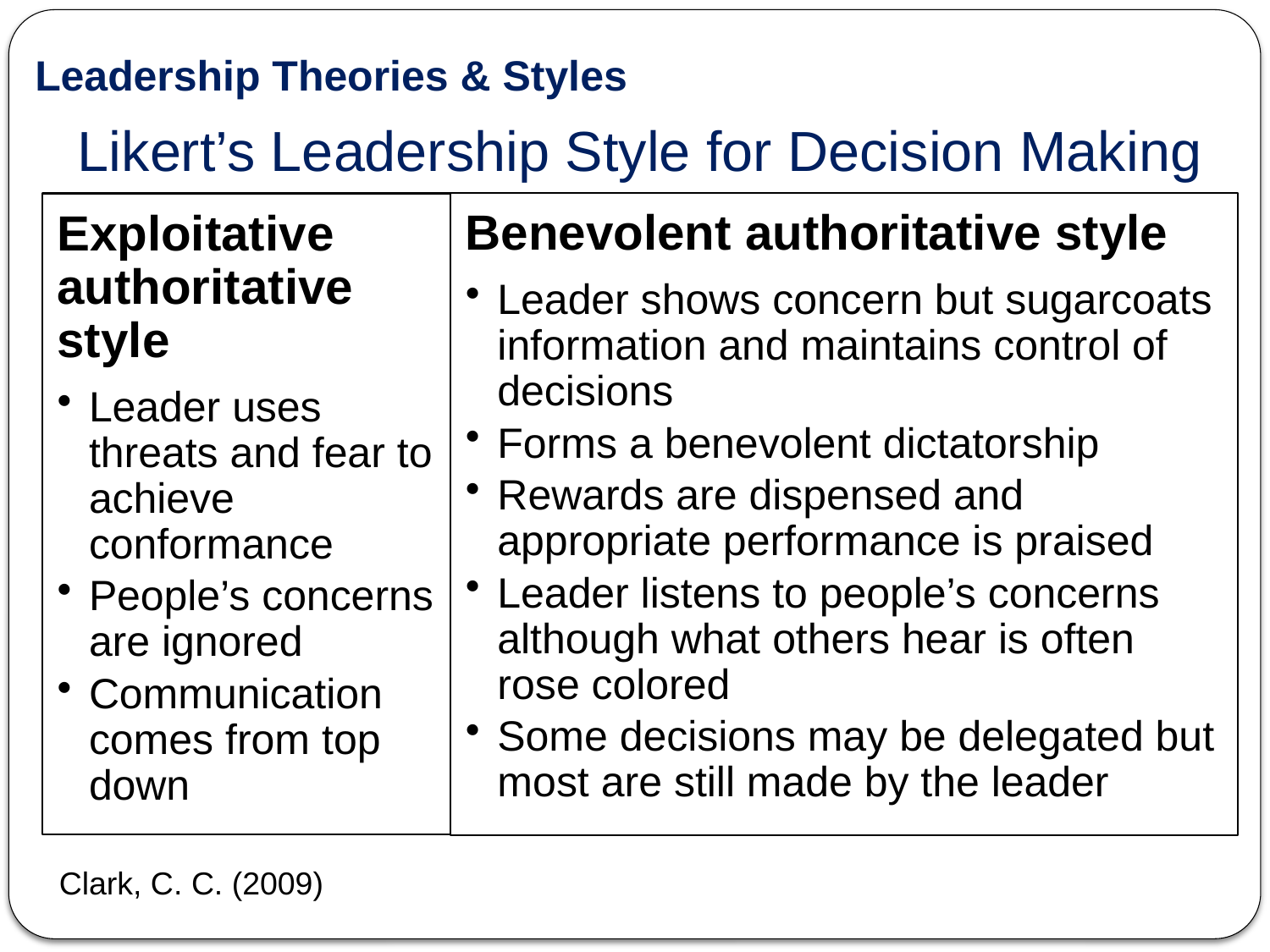

Leadership Theories & Styles
Likert’s Leadership Style for Decision Making
Exploitative authoritative style
Leader uses threats and fear to achieve conformance
People’s concerns are ignored
Communication comes from top down
Benevolent authoritative style
Leader shows concern but sugarcoats information and maintains control of decisions
Forms a benevolent dictatorship
Rewards are dispensed and appropriate performance is praised
Leader listens to people’s concerns although what others hear is often rose colored
Some decisions may be delegated but most are still made by the leader
Clark, C. C. (2009)